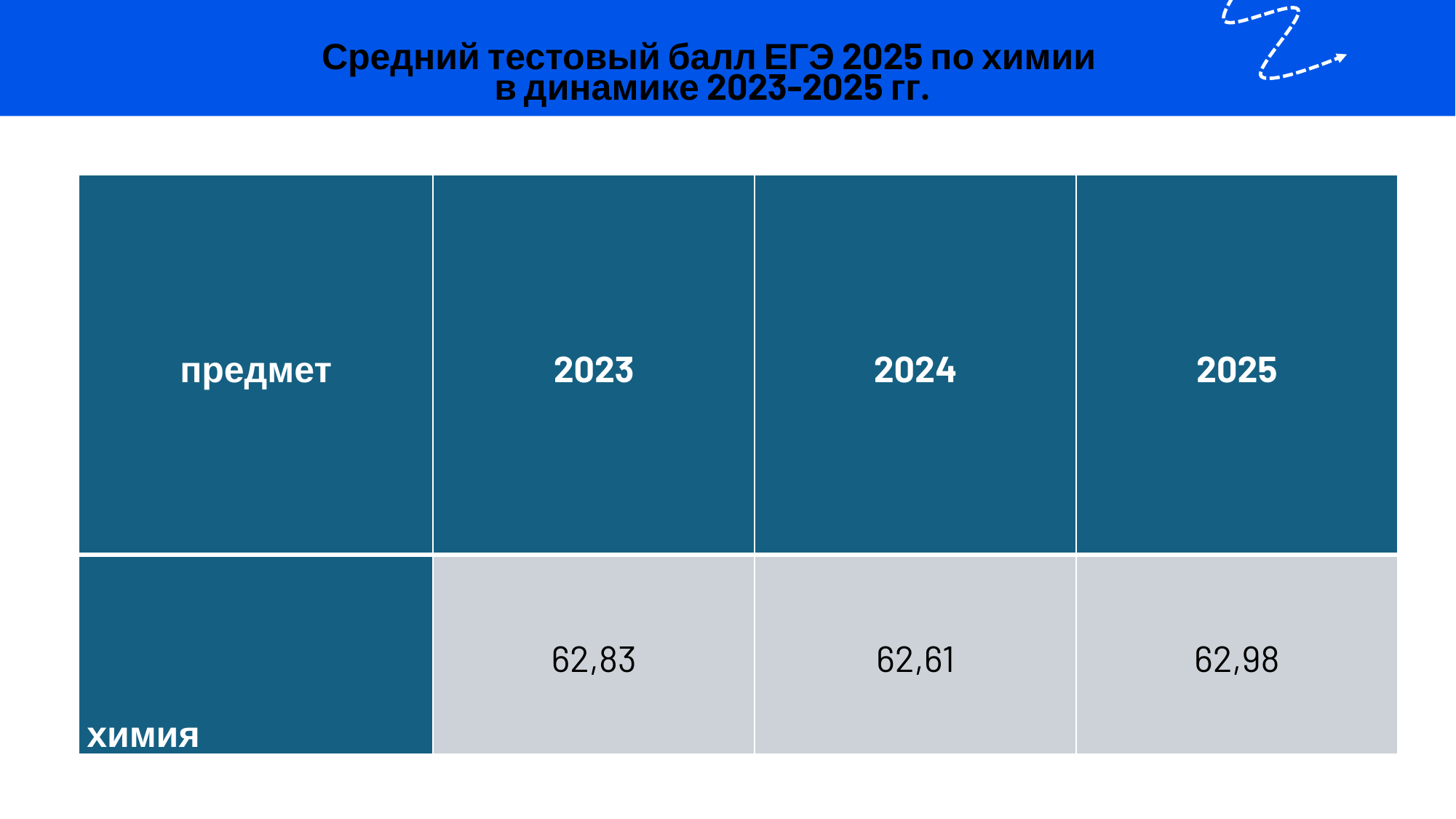

Средний тестовый балл ЕГЭ 2025 по химии
в динамике 2023-2025 гг.

| предмет | 2023 | 2024 | 2025 |
| --- | --- | --- | --- |
| химия | 62,83 | 62,61 | 62,98 |